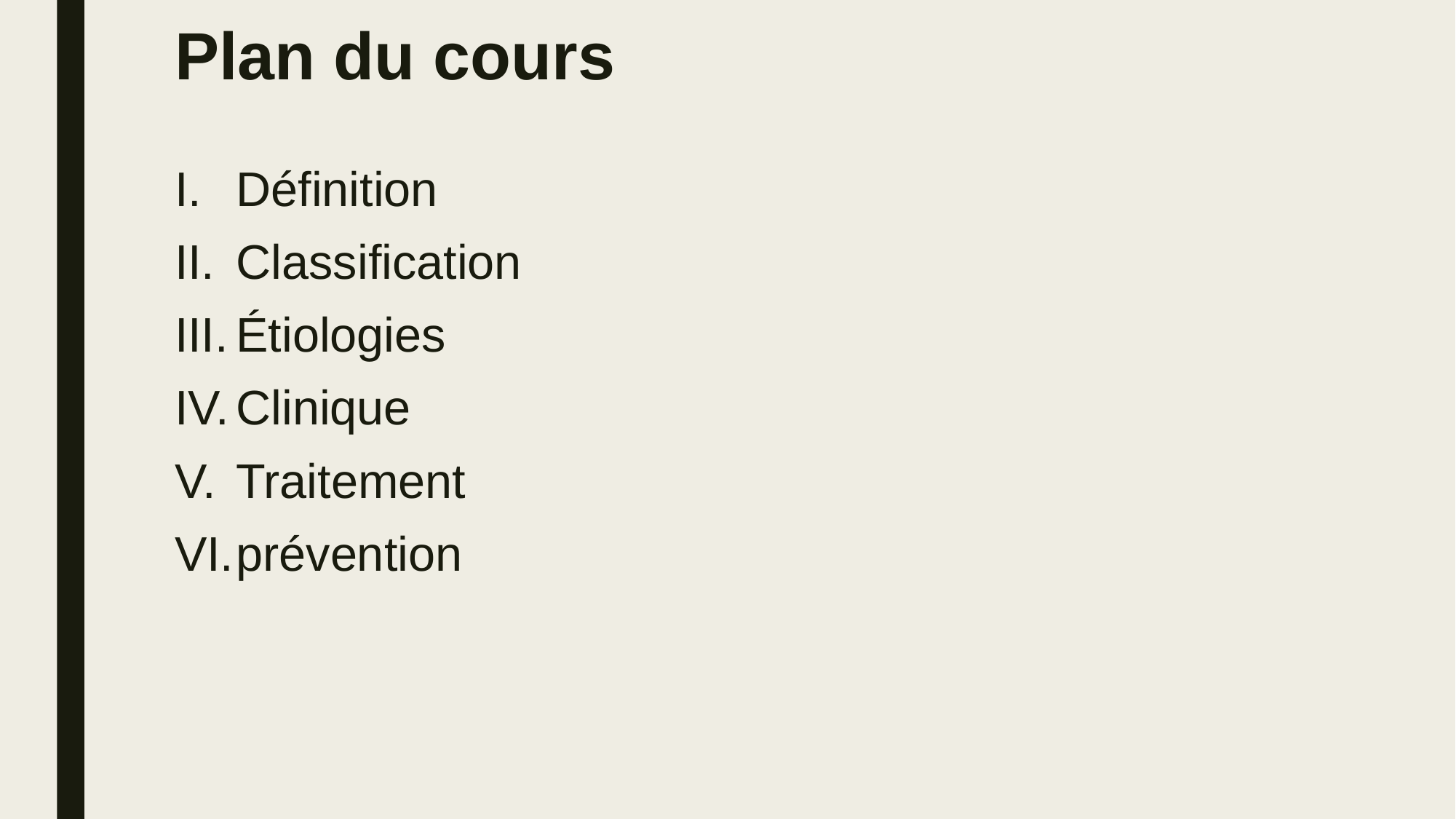

# Plan du cours
Définition
Classification
Étiologies
Clinique
Traitement
prévention